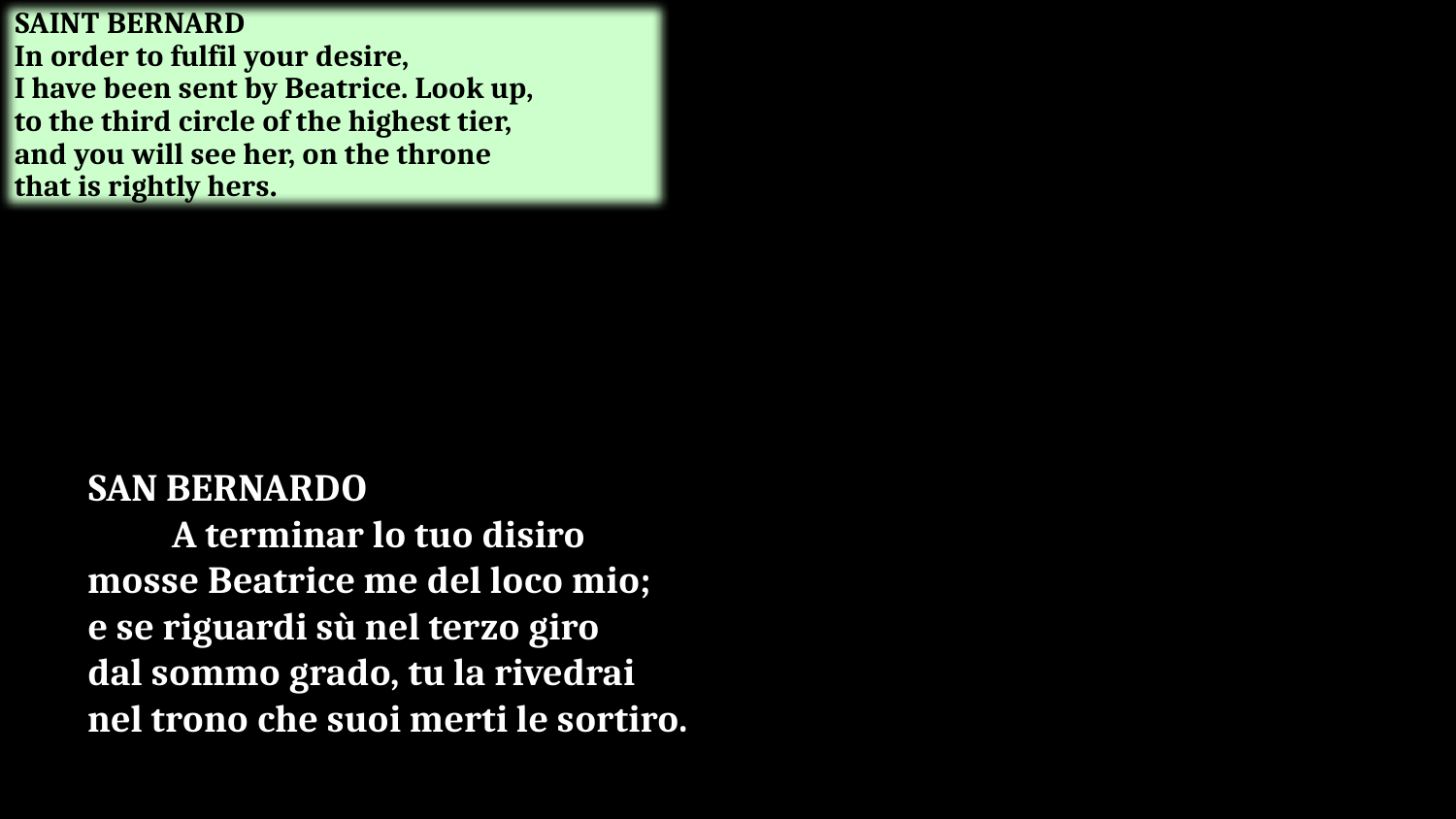

SAINT BERNARD
In order to fulfil your desire,
I have been sent by Beatrice. Look up,
to the third circle of the highest tier,
and you will see her, on the throne
that is rightly hers.
# SAN BERNARDO A terminar lo tuo disiro mosse Beatrice me del loco mio; e se riguardi sù nel terzo giro dal sommo grado, tu la rivedrai nel trono che suoi merti le sortiro.